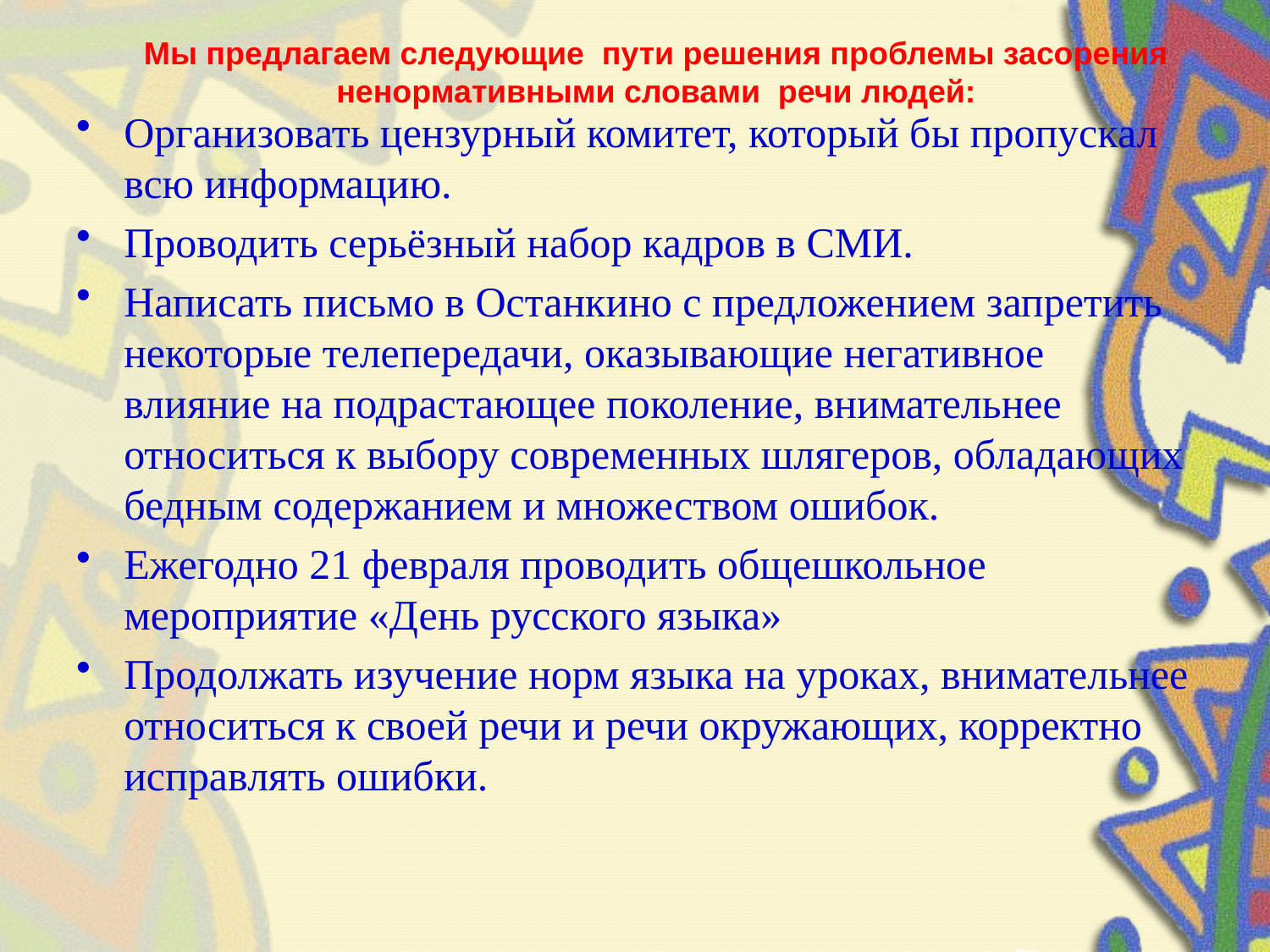

#
Мы предлагаем следующие  пути решения проблемы засорения ненормативными словами  речи людей:
Организовать цензурный комитет, который бы пропускал всю информацию.
Проводить серьёзный набор кадров в СМИ.
Написать письмо в Останкино с предложением запретить некоторые телепередачи, оказывающие негативное влияние на подрастающее поколение, внимательнее относиться к выбору современных шлягеров, обладающих бедным содержанием и множеством ошибок.
Ежегодно 21 февраля проводить общешкольное мероприятие «День русского языка»
Продолжать изучение норм языка на уроках, внимательнее относиться к своей речи и речи окружающих, корректно исправлять ошибки.